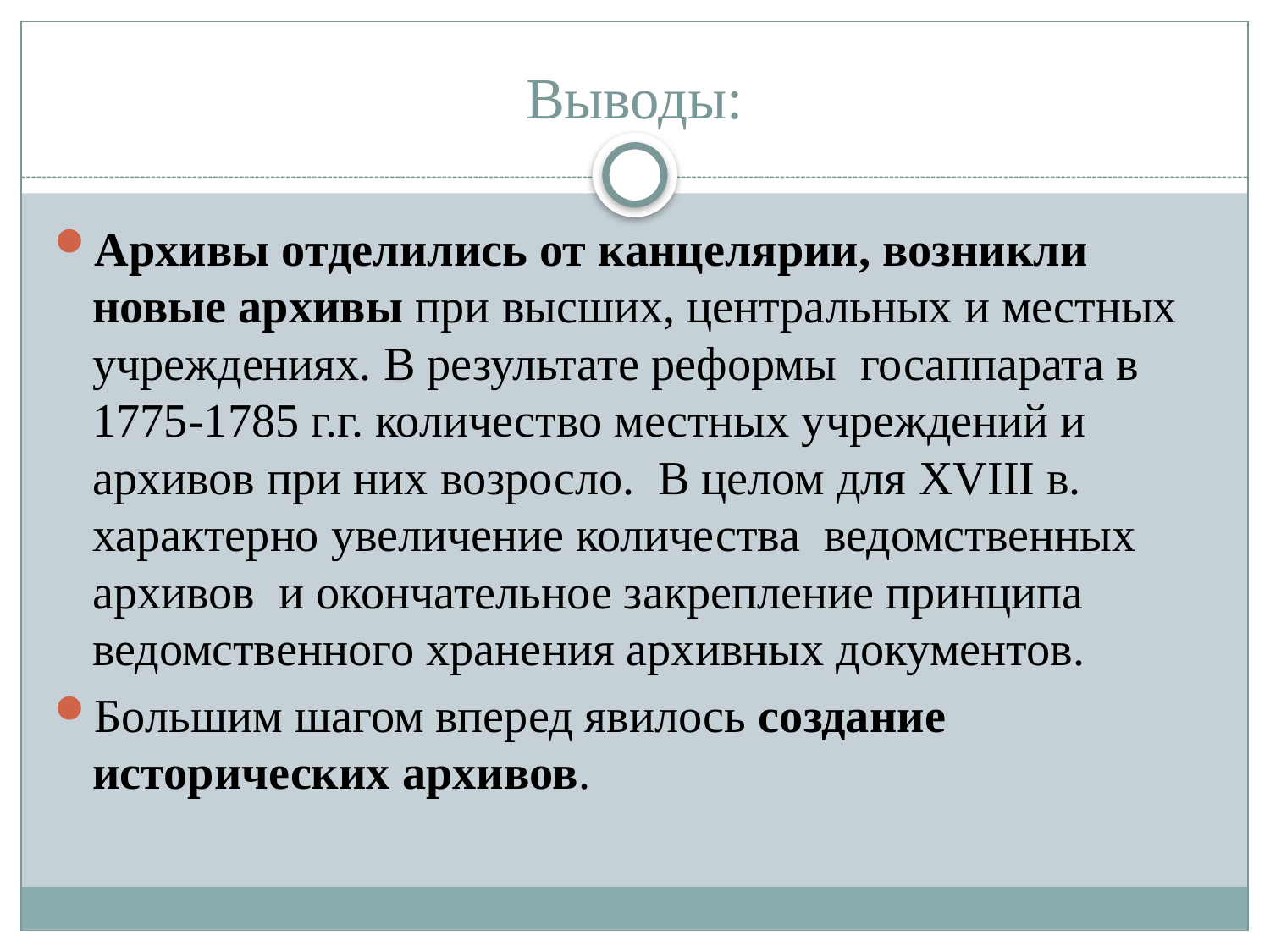

# Выводы:
Архивы отделились от канцелярии, возникли новые архивы при высших, центральных и местных учреждениях. В результате реформы  госаппарата в 1775-1785 г.г. количество местных учреждений и архивов при них возросло.  В целом для XVIII в. характерно увеличение количества  ведомственных архивов  и окончательное закрепление принципа ведомственного хранения архивных документов.
Большим шагом вперед явилось создание исторических архивов.